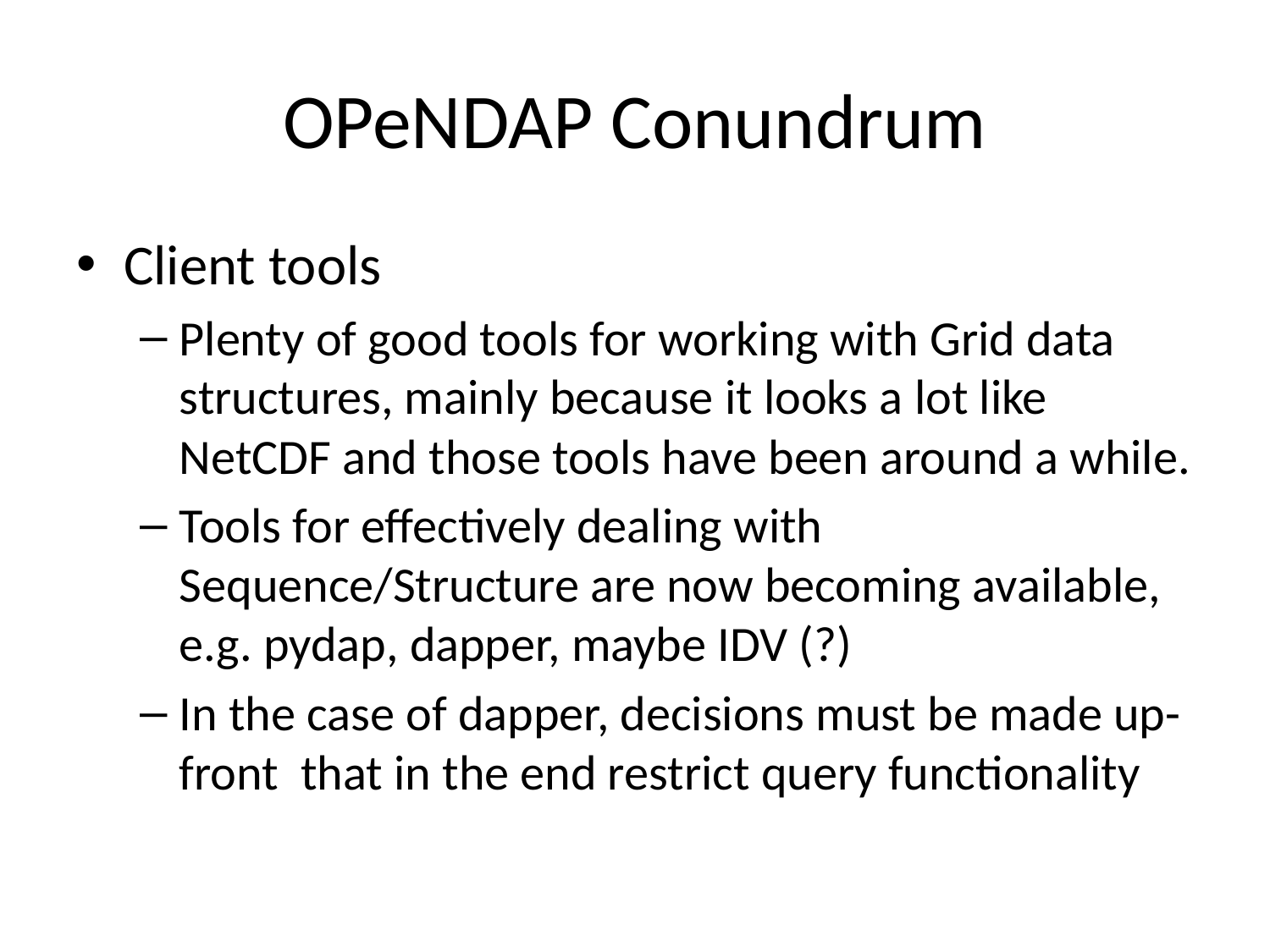

# OPeNDAP Conundrum
Client tools
Plenty of good tools for working with Grid data structures, mainly because it looks a lot like NetCDF and those tools have been around a while.
Tools for effectively dealing with Sequence/Structure are now becoming available, e.g. pydap, dapper, maybe IDV (?)
In the case of dapper, decisions must be made up-front  that in the end restrict query functionality